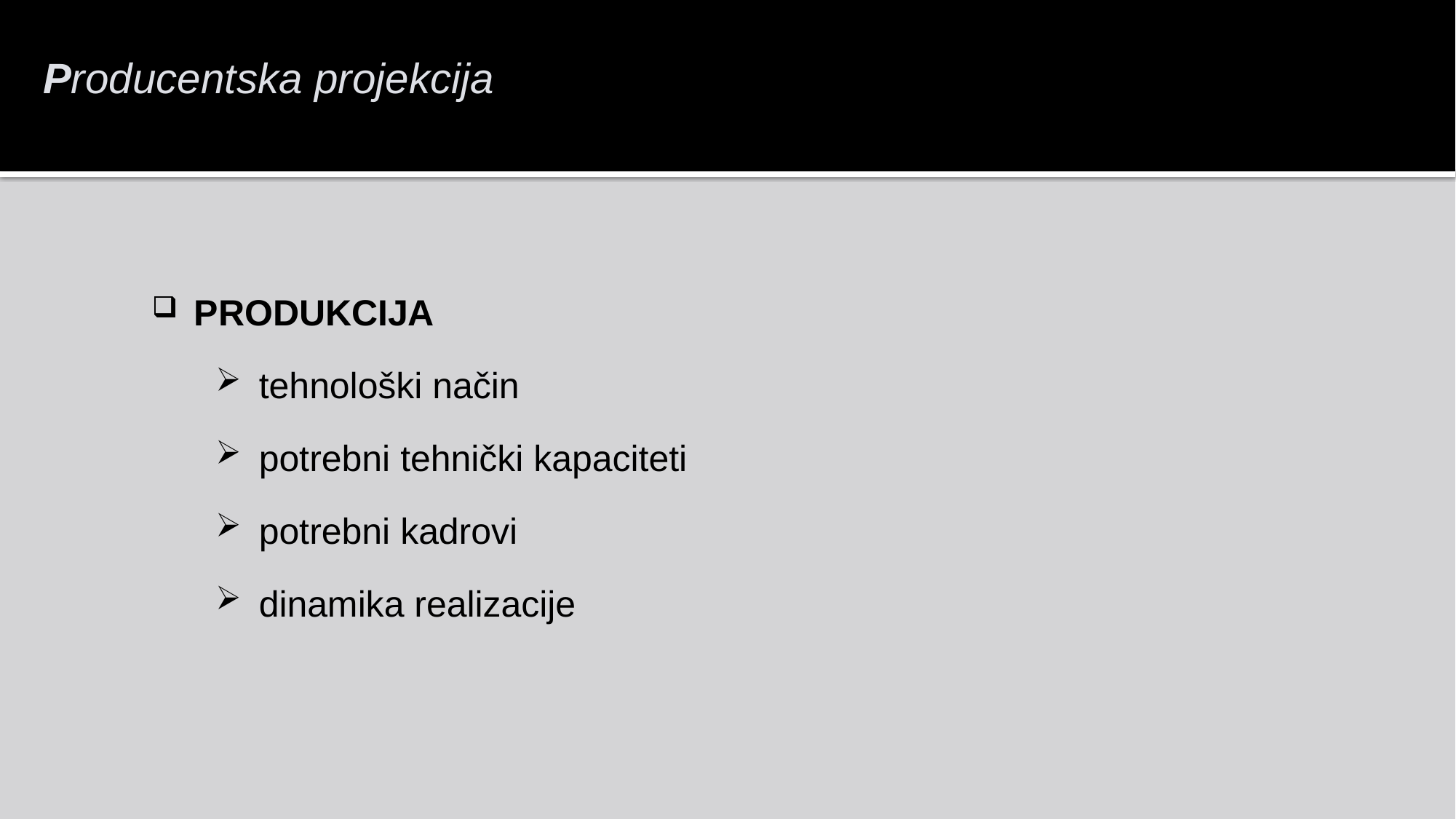

Producentska projekcija

PRODUKCIJA
tehnološki način
potrebni tehnički kapaciteti
potrebni kadrovi
dinamika realizacije